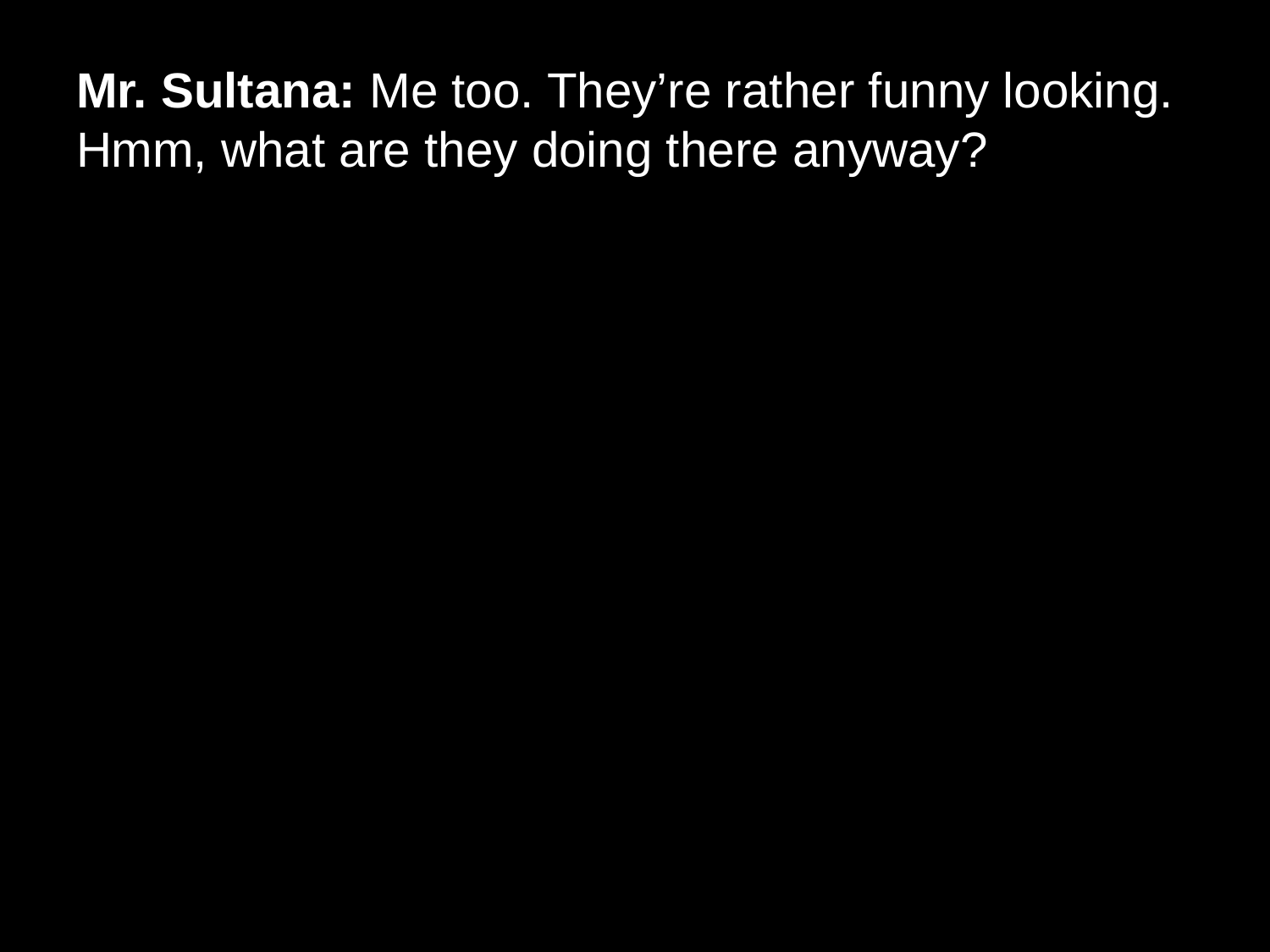

# Mr. Sultana: Me too. They’re rather funny looking. Hmm, what are they doing there anyway?